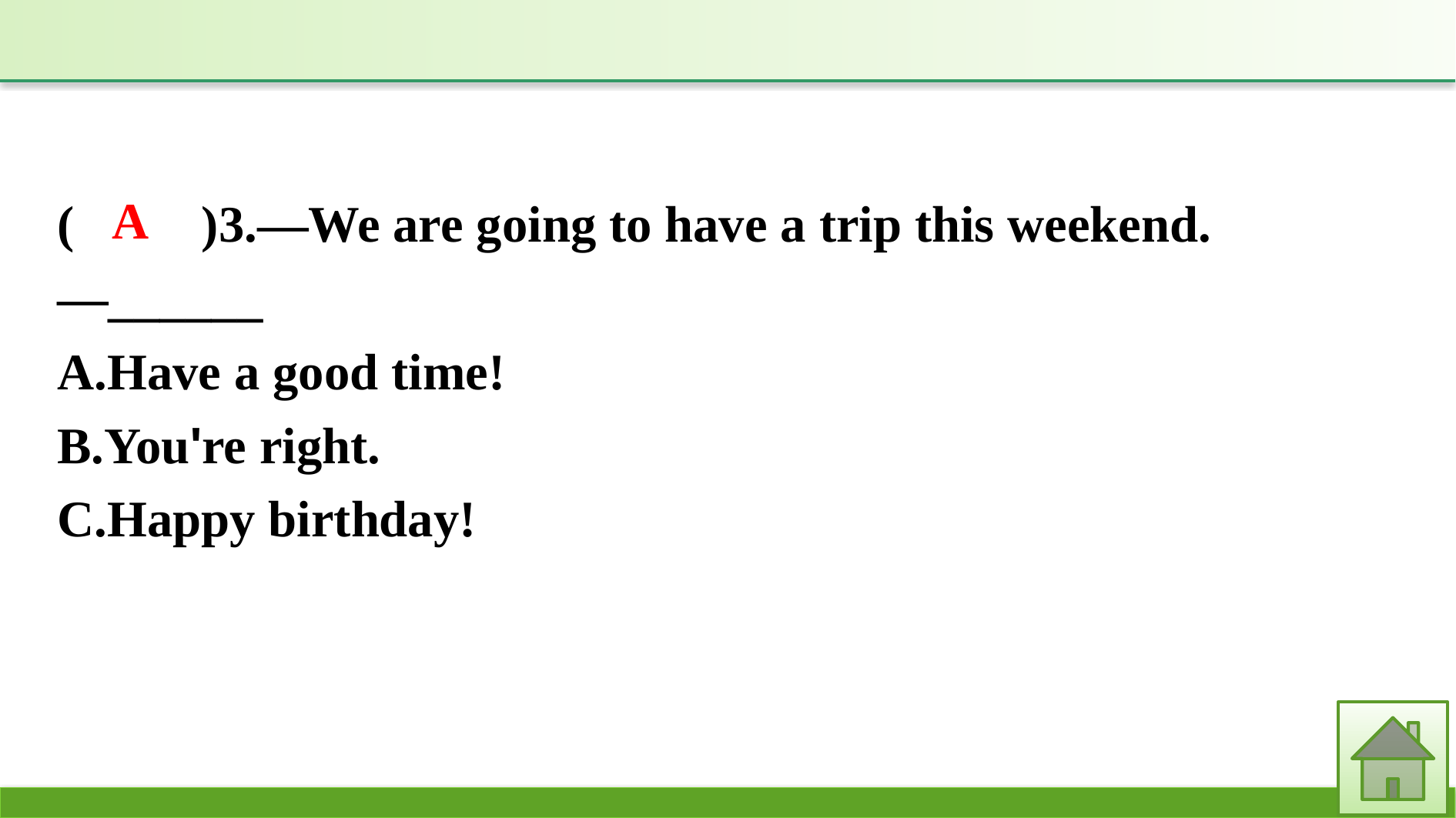

(　　)3.—We are going to have a trip this weekend.
—______
A.Have a good time!
B.You're right.
C.Happy birthday!
A